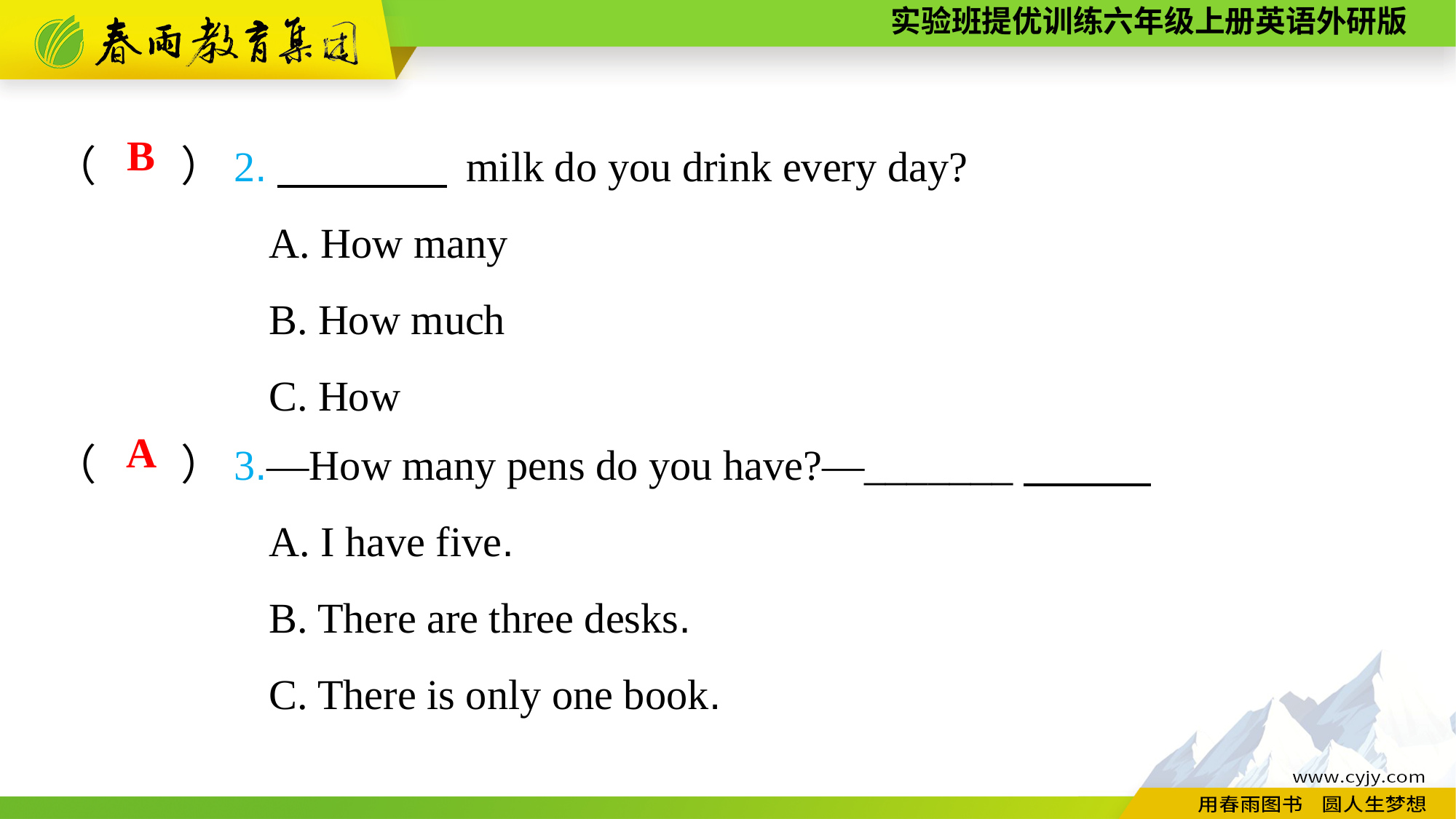

（　　）2.　　　　 milk do you drink every day?
A. How many
B. How much
C. How
B
（　　）3.—How many pens do you have?—_______
A. I have five.
B. There are three desks.
C. There is only one book.
A